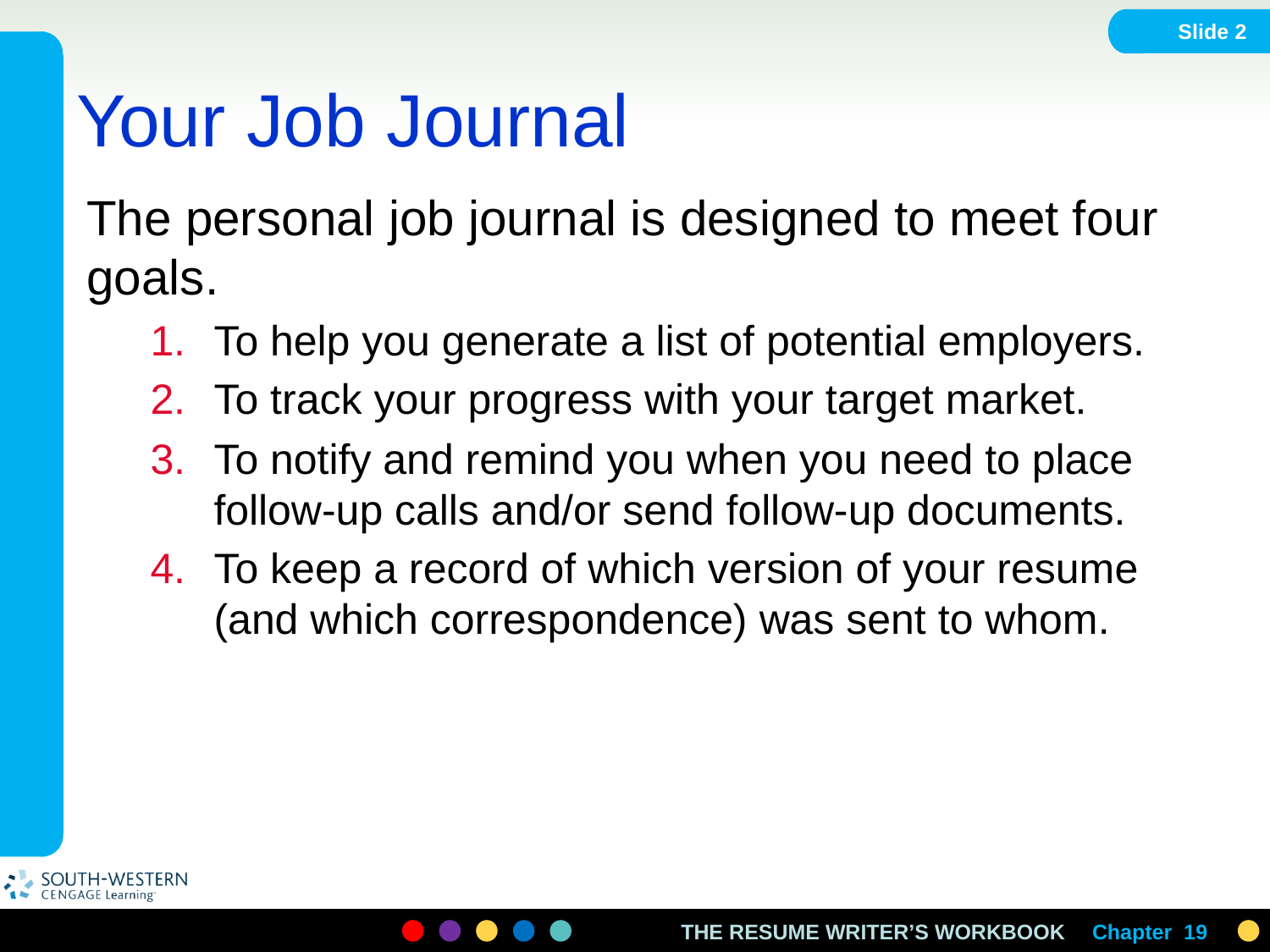

Slide 2
# Your Job Journal
The personal job journal is designed to meet four goals.
To help you generate a list of potential employers.
To track your progress with your target market.
To notify and remind you when you need to place follow-up calls and/or send follow-up documents.
To keep a record of which version of your resume (and which correspondence) was sent to whom.

Chapter  19